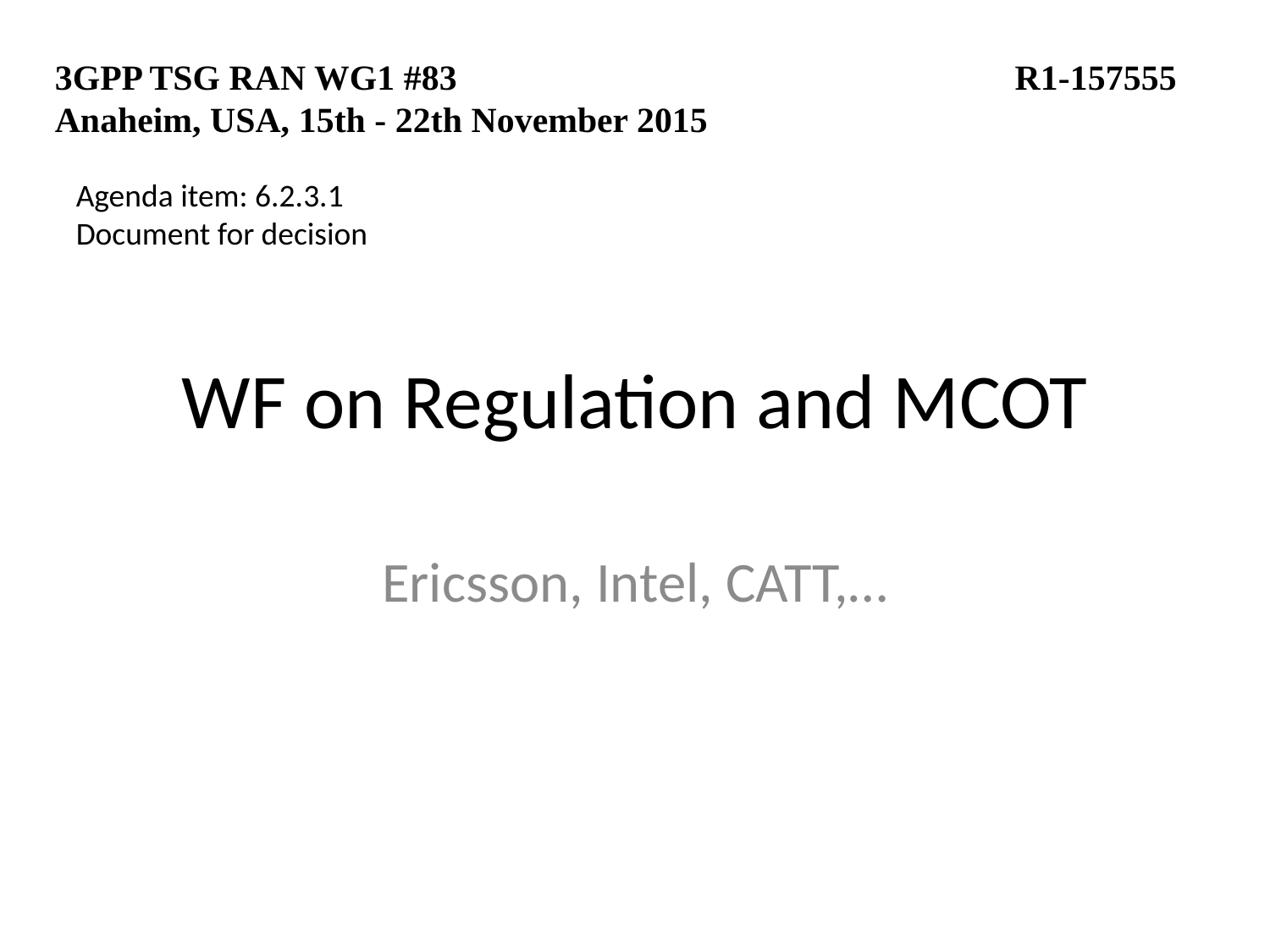

3GPP TSG RAN WG1 #83				        R1-157555
Anaheim, USA, 15th - 22th November 2015
Agenda item: 6.2.3.1
Document for decision
# WF on Regulation and MCOT
Ericsson, Intel, CATT,…